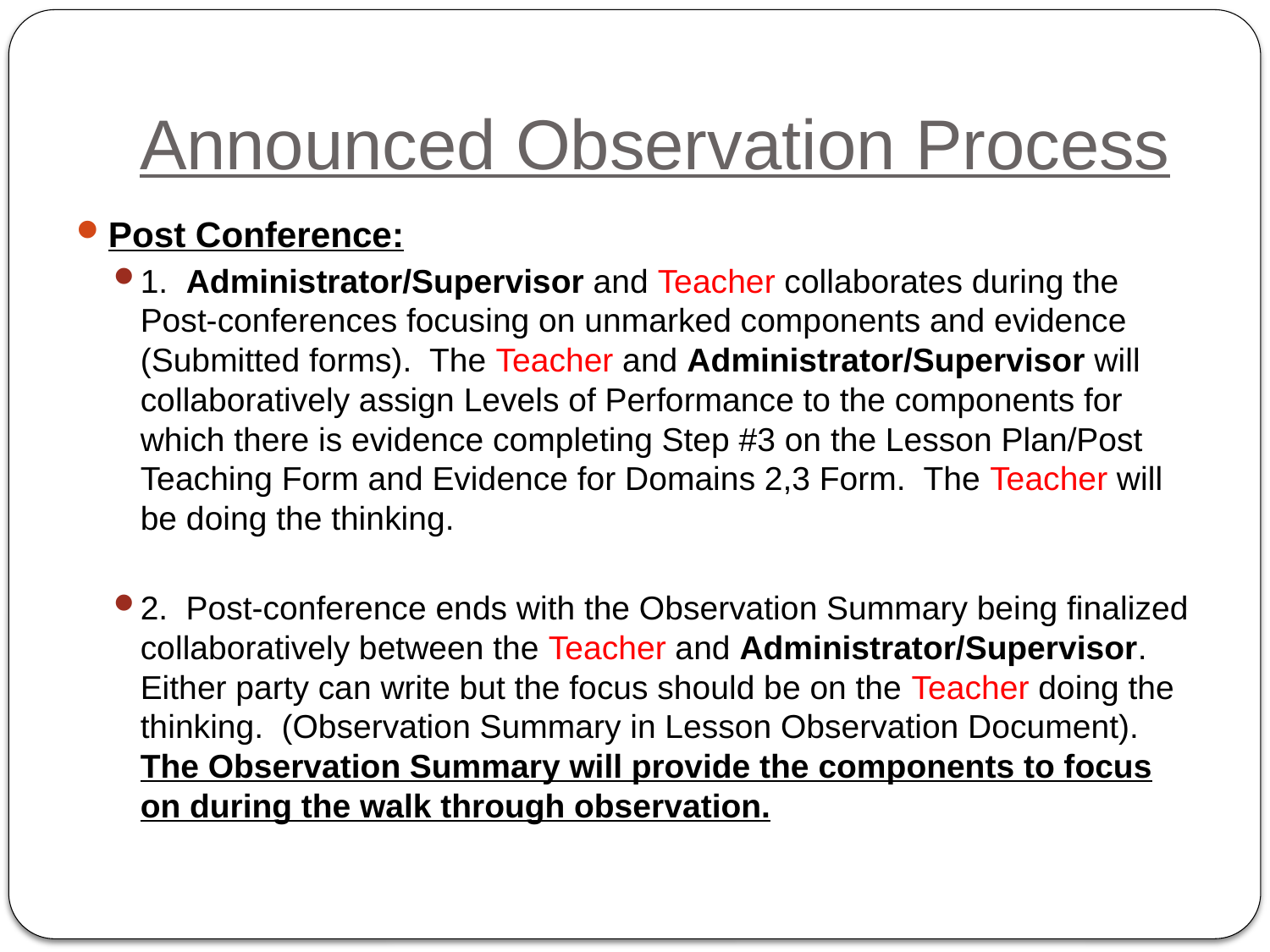

# Announced Observation Process
Post Conference:
1.  Administrator/Supervisor and Teacher collaborates during the Post-conferences focusing on unmarked components and evidence (Submitted forms).  The Teacher and Administrator/Supervisor will collaboratively assign Levels of Performance to the components for which there is evidence completing Step #3 on the Lesson Plan/Post Teaching Form and Evidence for Domains 2,3 Form.  The Teacher will be doing the thinking.

2.  Post-conference ends with the Observation Summary being finalized collaboratively between the Teacher and Administrator/Supervisor.  Either party can write but the focus should be on the Teacher doing the thinking.  (Observation Summary in Lesson Observation Document).  The Observation Summary will provide the components to focus on during the walk through observation.